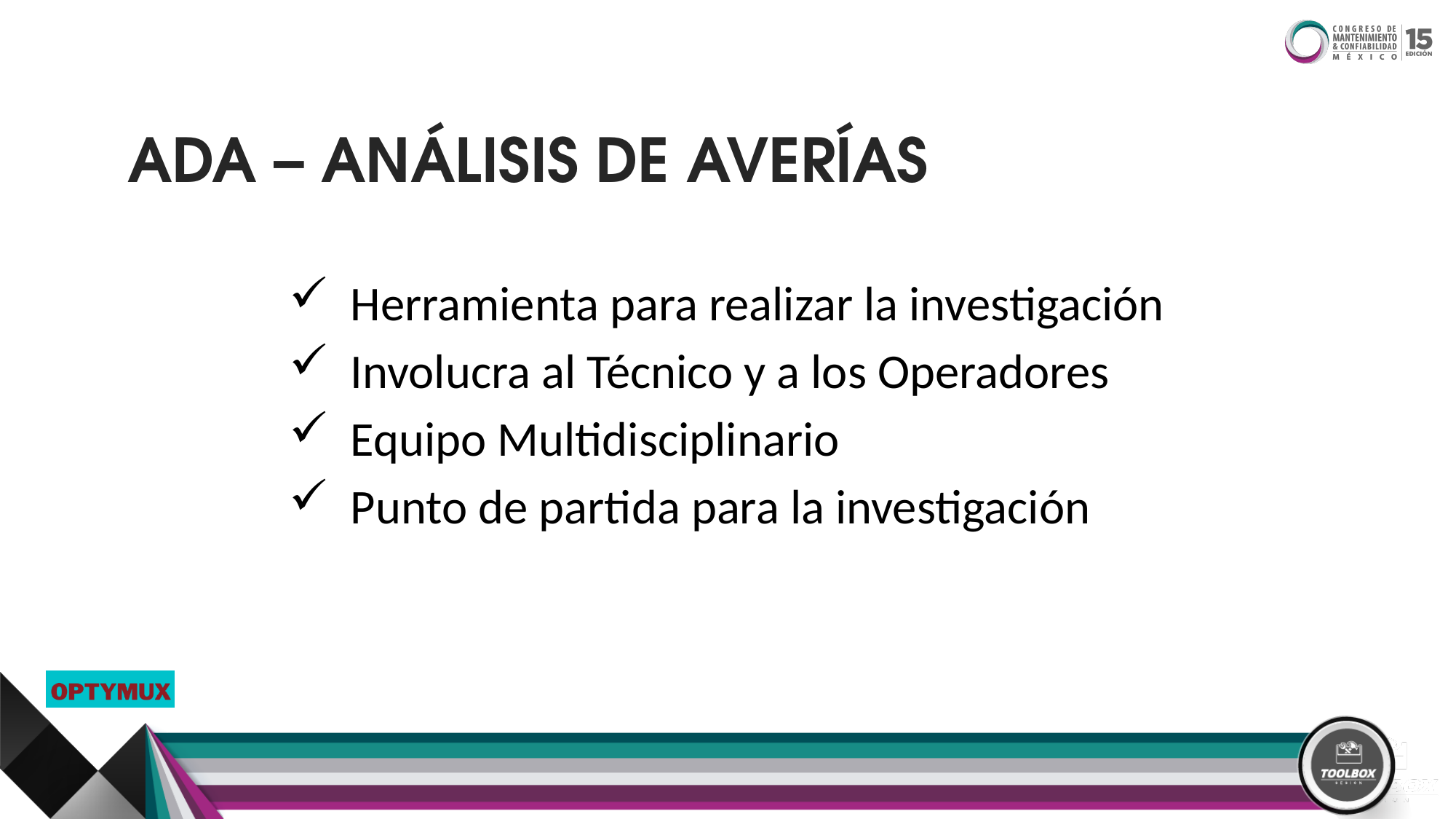

ADA – ANÁLISIS DE AVERÍAS
Herramienta para realizar la investigación
Involucra al Técnico y a los Operadores
Equipo Multidisciplinario
Punto de partida para la investigación